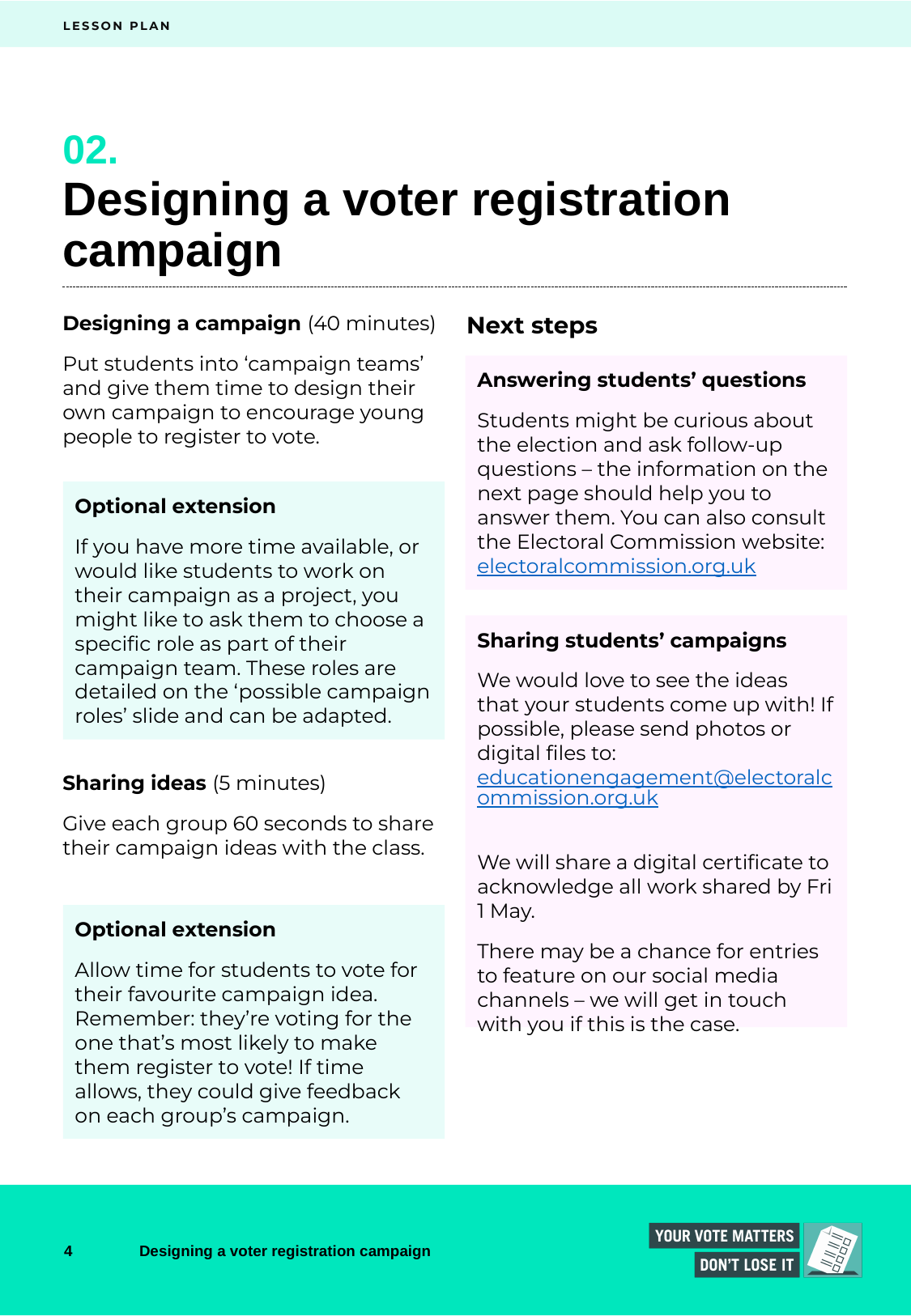

LESSON PLAN
02.
# Designing a voter registration campaign
Designing a campaign (40 minutes)
Put students into ‘campaign teams’ and give them time to design their own campaign to encourage young people to register to vote.

Sharing ideas (5 minutes)
Give each group 60 seconds to share their campaign ideas with the class.

Next steps

Answering students’ questions
Students might be curious about the election and ask follow-up questions – the information on the next page should help you to answer them. You can also consult the Electoral Commission website: electoralcommission.org.uk
Optional extension
If you have more time available, or would like students to work on their campaign as a project, you might like to ask them to choose a specific role as part of their campaign team. These roles are detailed on the ‘possible campaign roles’ slide and can be adapted.
Sharing students’ campaigns
We would love to see the ideas that your students come up with! If possible, please send photos or digital files to: educationengagement@electoralcommission.org.uk
We will share a digital certificate to acknowledge all work shared by Fri 1 May.
There may be a chance for entries to feature on our social media channels – we will get in touch with you if this is the case.
Optional extension
Allow time for students to vote for their favourite campaign idea. Remember: they’re voting for the one that’s most likely to make them register to vote! If time allows, they could give feedback on each group’s campaign.
4
Designing a voter registration campaign